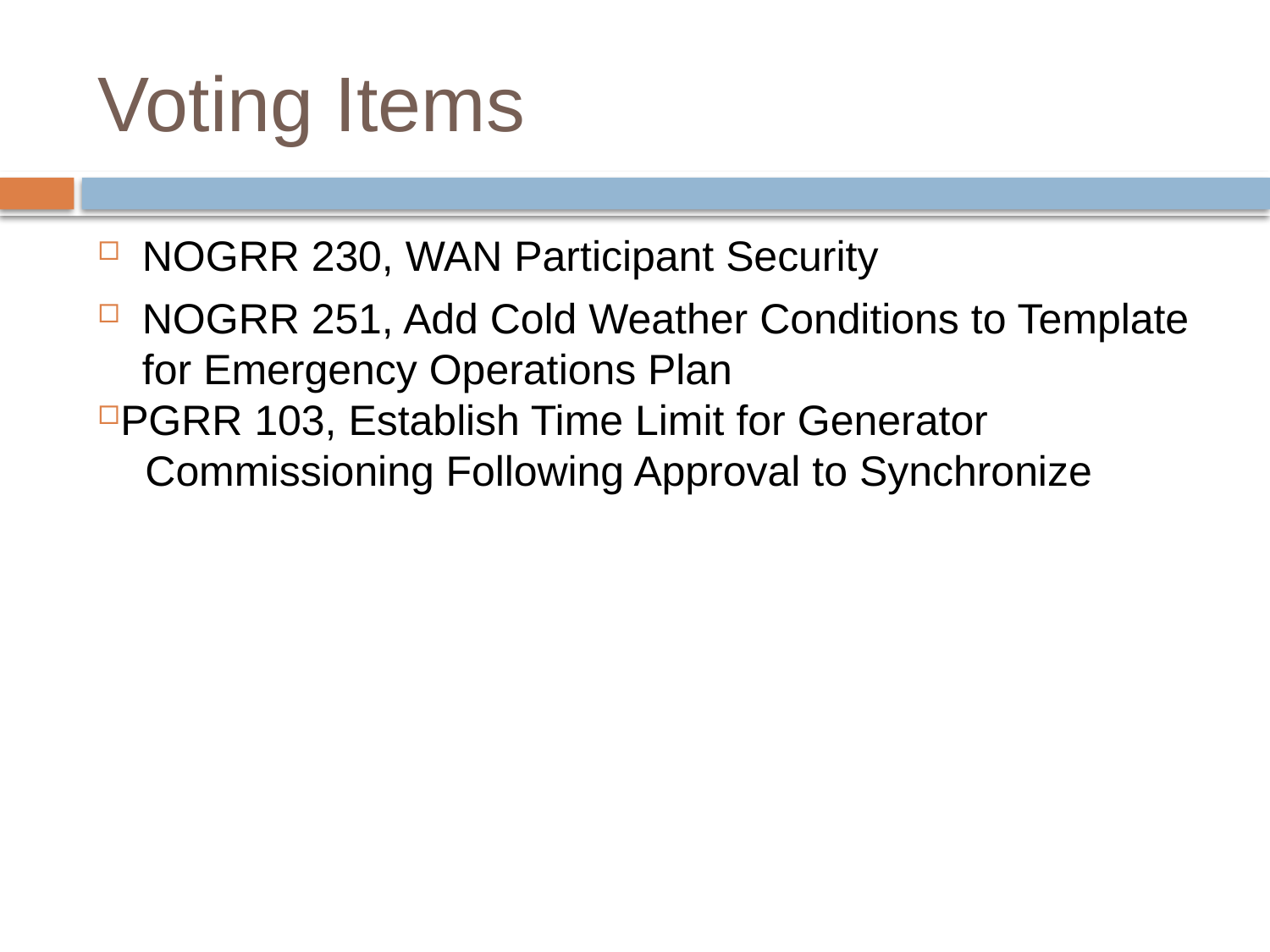

# Voting Items
NOGRR 230, WAN Participant Security
NOGRR 251, Add Cold Weather Conditions to Template for Emergency Operations Plan
PGRR 103, Establish Time Limit for Generator
    Commissioning Following Approval to Synchronize